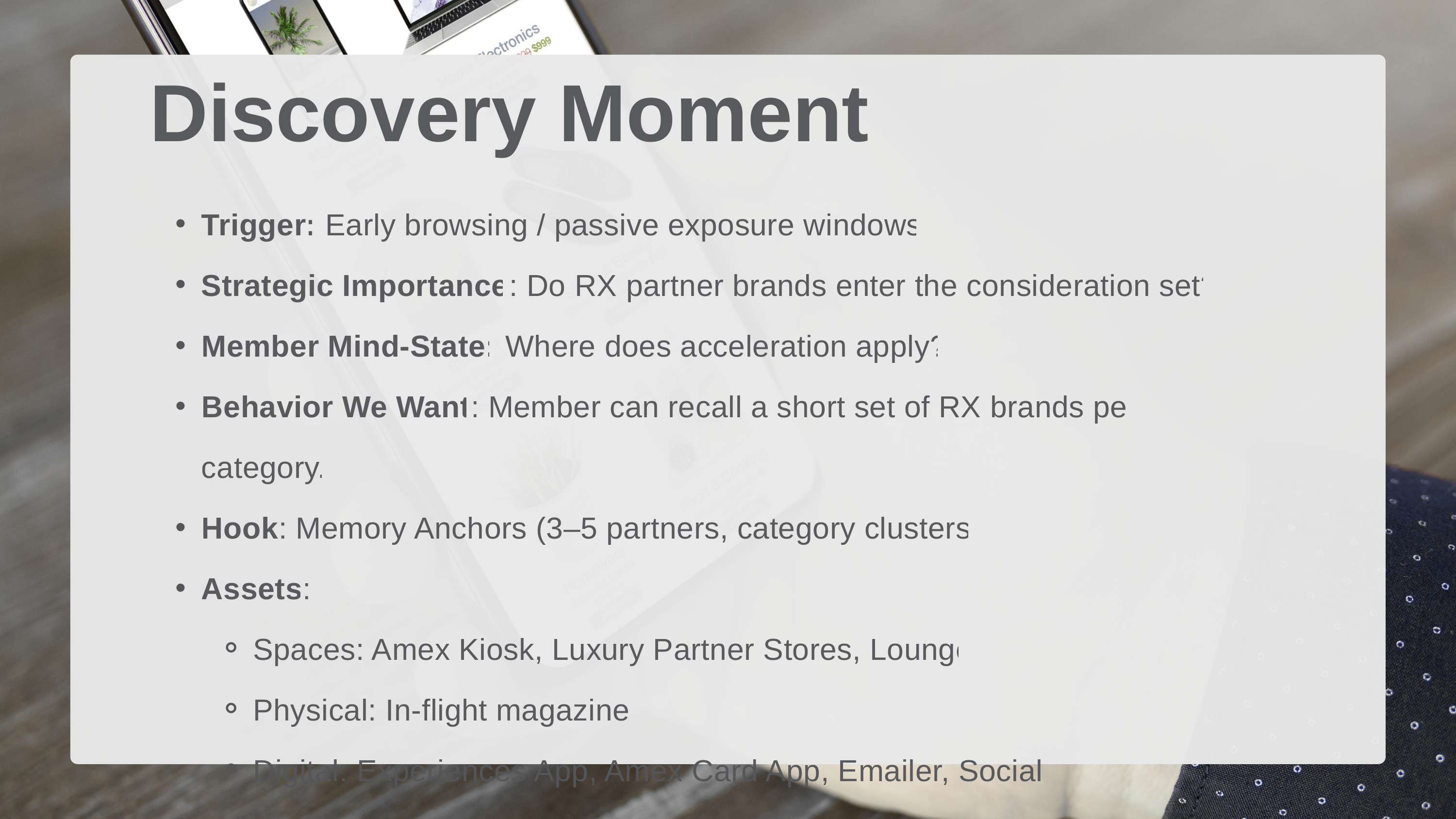

Discovery Moment
Trigger: Early browsing / passive exposure windows.
Strategic Importance: Do RX partner brands enter the consideration set?
Member Mind-State: Where does acceleration apply?
Behavior We Want: Member can recall a short set of RX brands per category.
Hook: Memory Anchors (3–5 partners, category clusters)
Assets:
Spaces: Amex Kiosk, Luxury Partner Stores, Lounge
Physical: In-flight magazine.
Digital: Experiences App, Amex Card App, Emailer, Social,